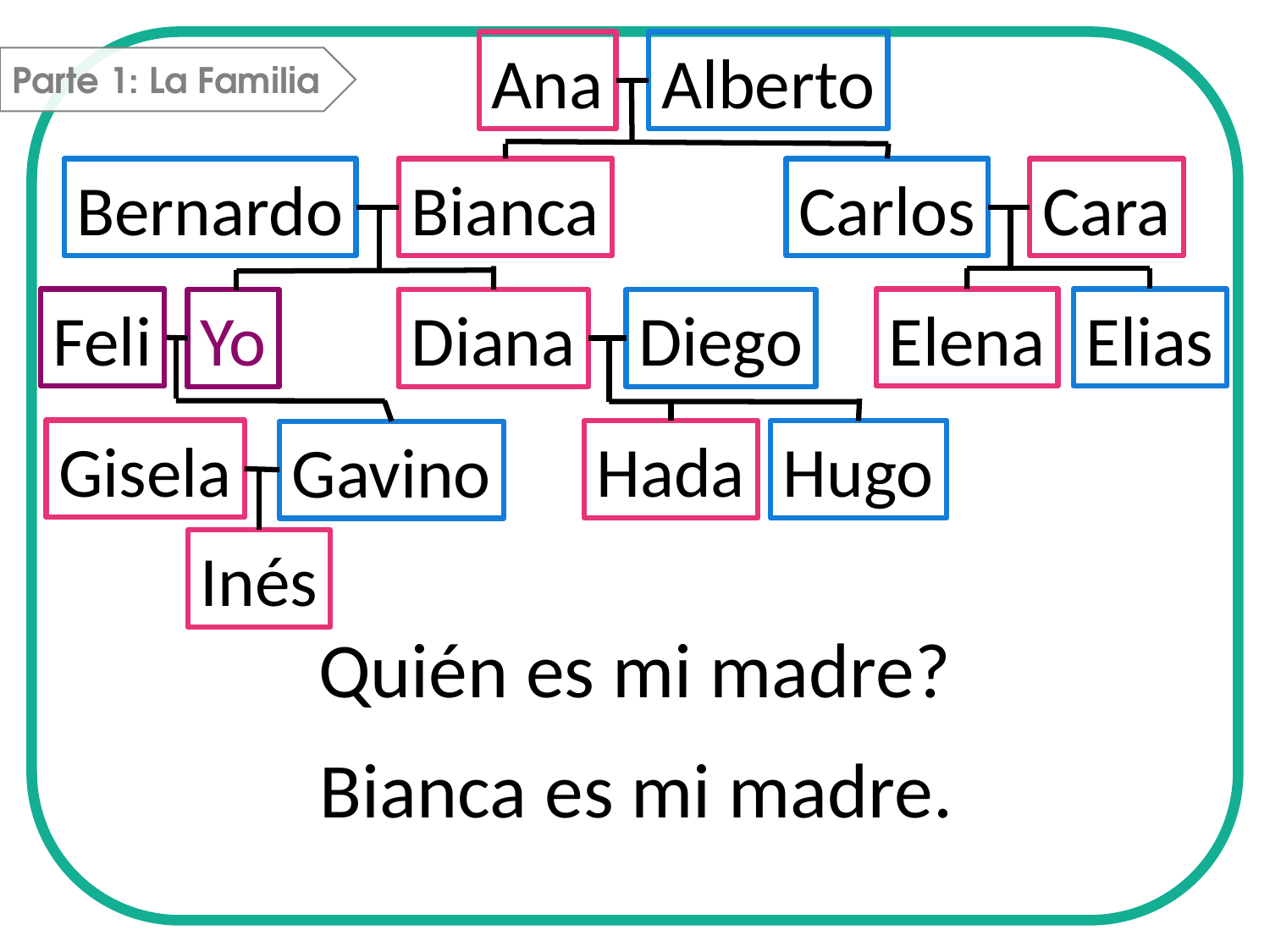

Ana
Alberto
Parte 1: La Familia
Bernardo
Bianca
Carlos
Cara
Feli
Elena
Elias
Yo
Diana
Diego
Gisela
Hada
Hugo
Gavino
Inés
Quién es mi madre?
Bianca es mi madre.